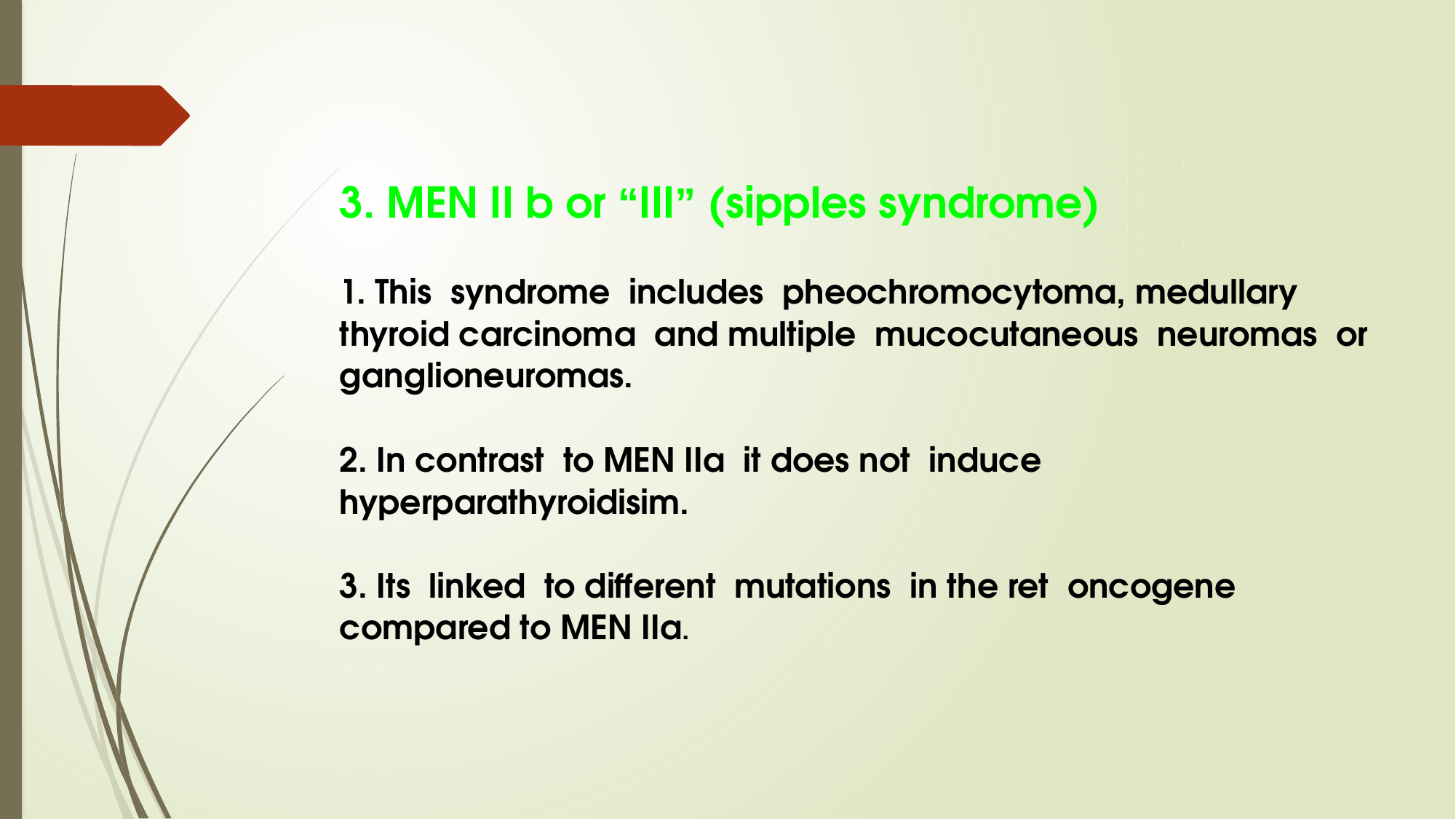

3. MEN II b or “III” (sipples syndrome)

1. This  syndrome  includes  pheochromocytoma, medullary  thyroid carcinoma  and multiple  mucocutaneous  neuromas  or ganglioneuromas.

2. In contrast  to MEN IIa  it does not  induce  hyperparathyroidisim.

3. Its  linked  to different  mutations  in the ret  oncogene  compared to MEN IIa.